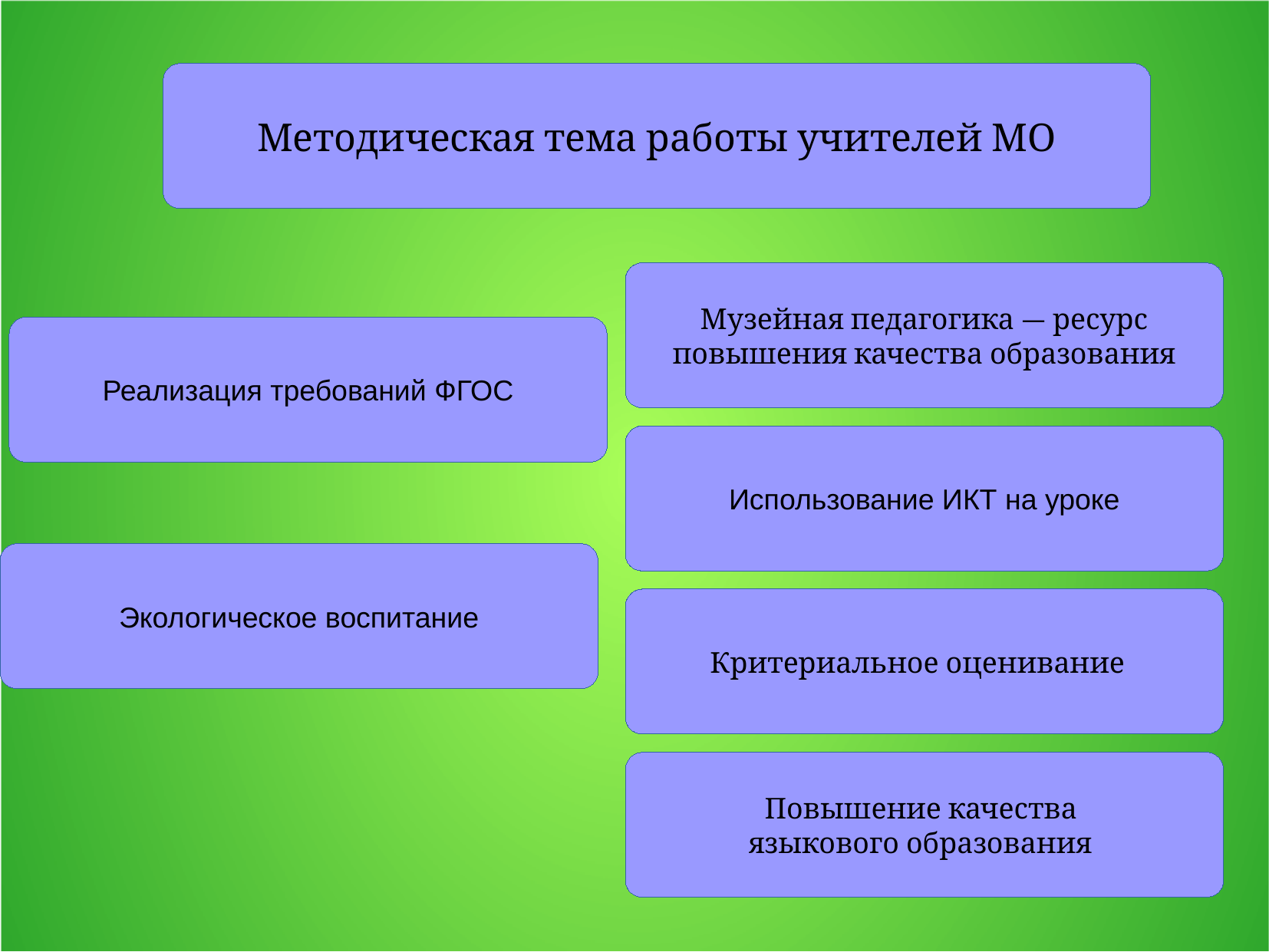

Методическая тема работы учителей МО
Музейная педагогика — ресурс
повышения качества образования
Реализация требований ФГОС
Использование ИКТ на уроке

Экологическое воспитание
Положительное отношение
к явлениям языка
Критериальное оценивание
Повышение качества
языкового образования